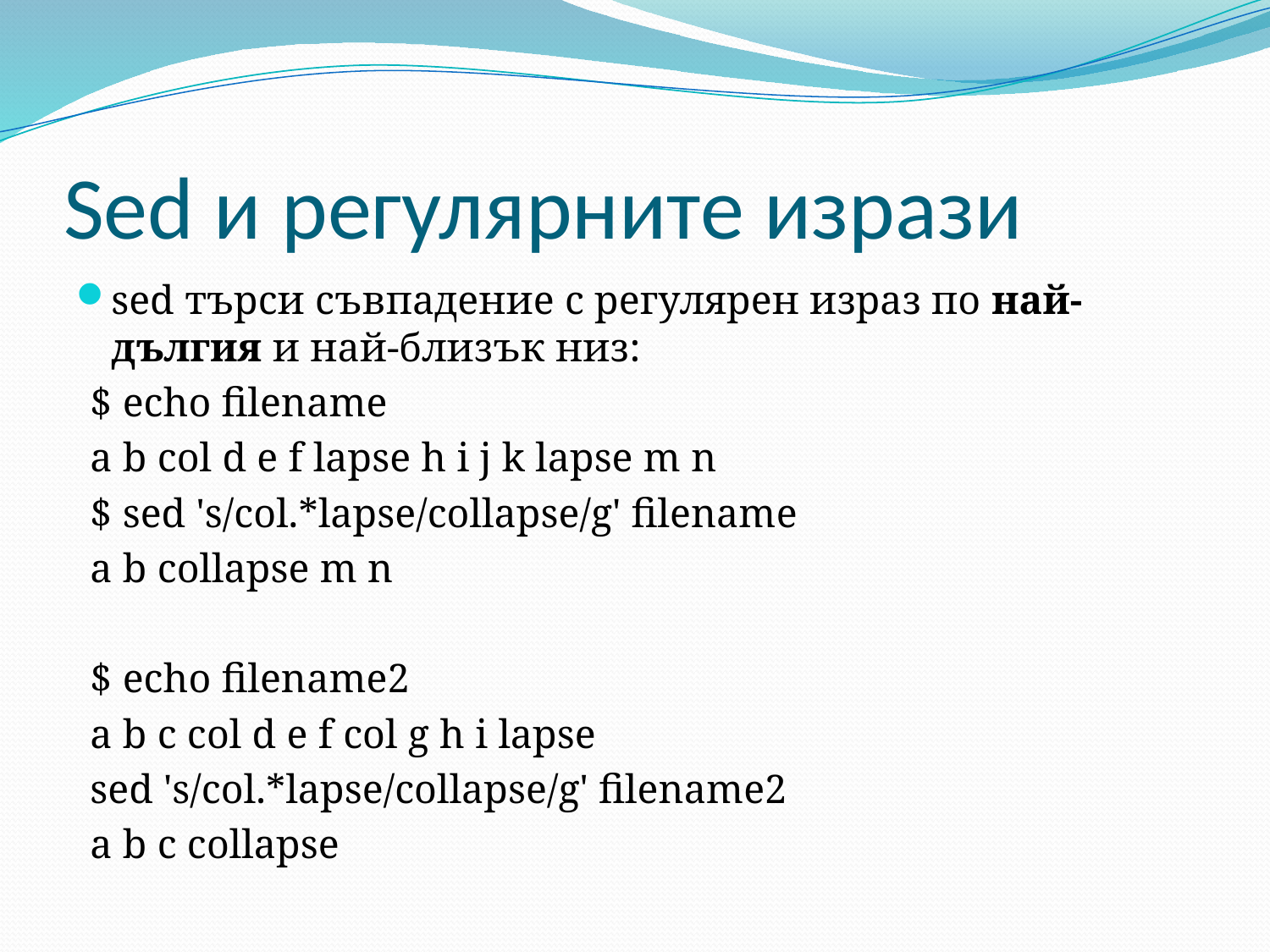

# Sed и регулярните изрази
sed търси съвпадение с регулярен израз по най-дългия и най-близък низ:
$ echo filename
a b col d e f lapse h i j k lapse m n
$ sed 's/col.*lapse/collapse/g' filename
a b collapse m n

$ echo filename2
a b c col d e f col g h i lapse
sed 's/col.*lapse/collapse/g' filename2
a b c collapse